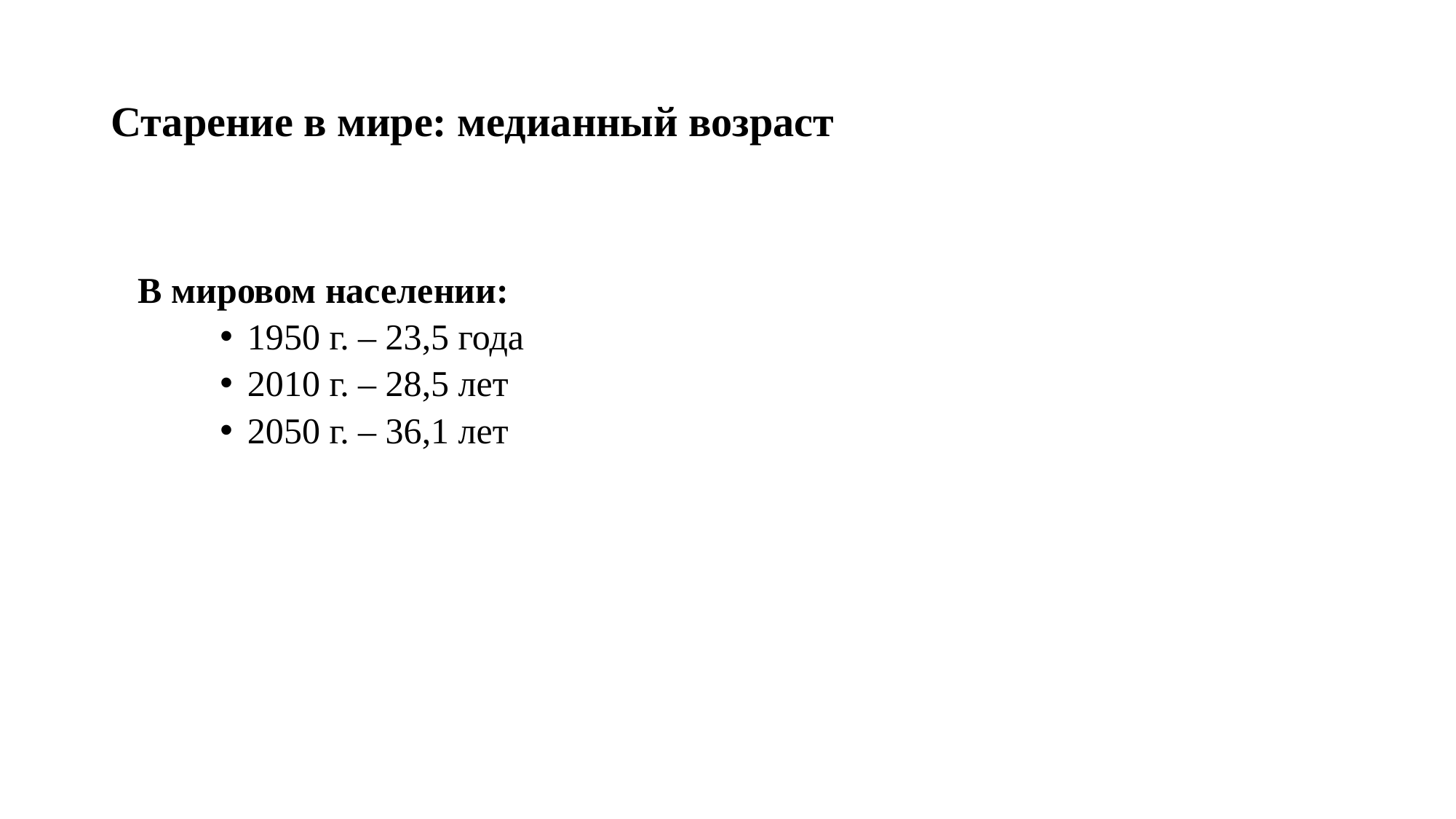

# Старение в мире: медианный возраст

	В мировом населении:
1950 г. – 23,5 года
2010 г. – 28,5 лет
2050 г. – 36,1 лет